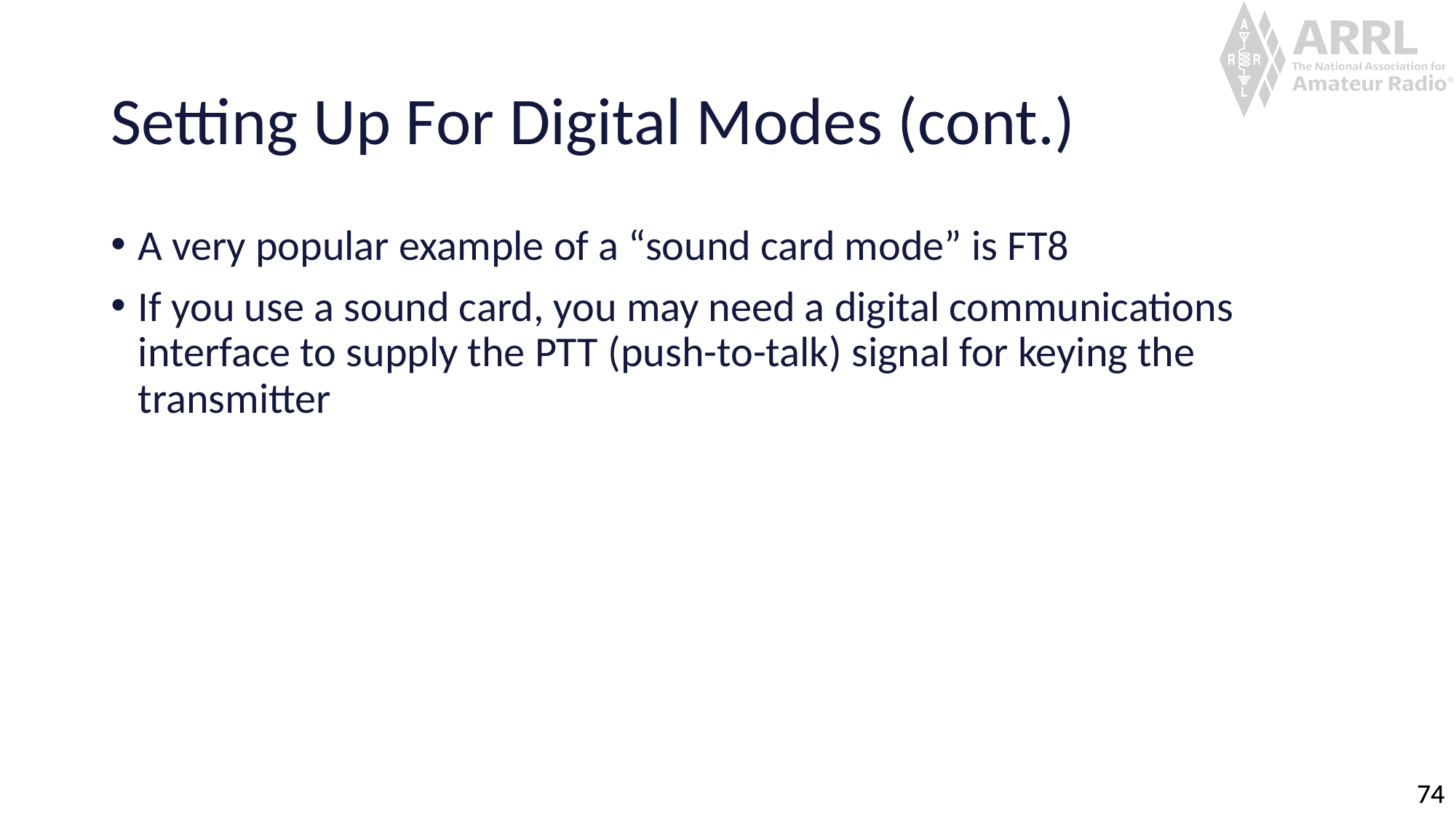

# Setting Up For Digital Modes (cont.)
A very popular example of a “sound card mode” is FT8
If you use a sound card, you may need a digital communications interface to supply the PTT (push-to-talk) signal for keying the transmitter